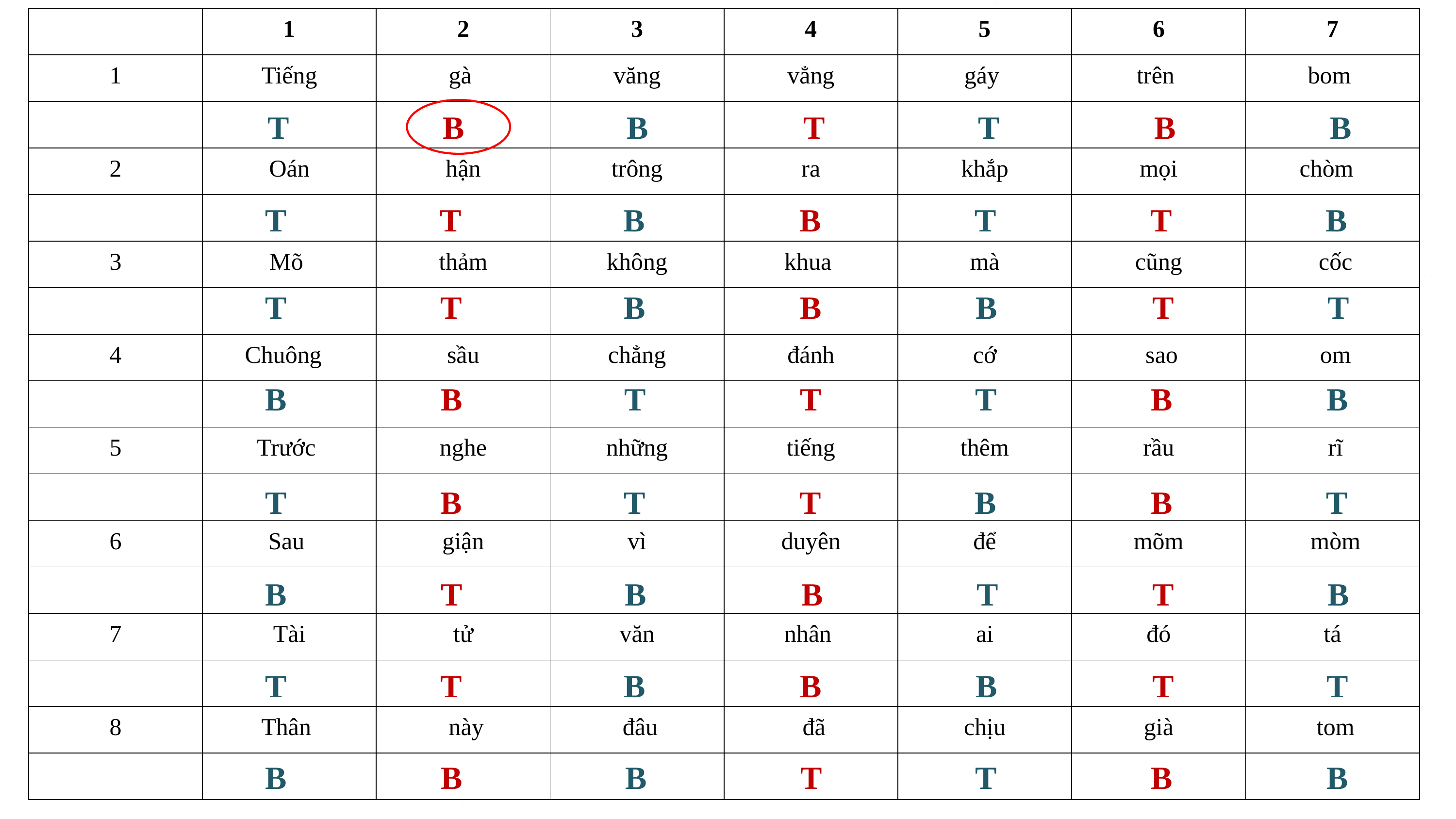

|  | 1 | 2 | 3 | 4 | 5 | 6 | 7 |
| --- | --- | --- | --- | --- | --- | --- | --- |
| 1 | Tiếng | gà | văng | vẳng | gáy | trên | bom |
|  |  |  |  |  |  |  |  |
| 2 | Oán | hận | trông | ra | khắp | mọi | chòm |
|  |  |  |  |  |  |  |  |
| 3 | Mõ | thảm | không | khua | mà | cũng | cốc |
|  |  |  |  |  |  |  |  |
| 4 | Chuông | sầu | chẳng | đánh | cớ | sao | om |
|  |  |  |  |  |  |  |  |
| 5 | Trước | nghe | những | tiếng | thêm | rầu | rĩ |
|  |  |  |  |  |  |  |  |
| 6 | Sau | giận | vì | duyên | để | mõm | mòm |
|  |  |  |  |  |  |  |  |
| 7 | Tài | tử | văn | nhân | ai | đó | tá |
|  |  |  |  |  |  |  |  |
| 8 | Thân | này | đâu | đã | chịu | già | tom |
|  |  |  |  |  |  |  |  |

T                   B                    B                   T                   T                   B                   B
T                   T                    B                   B                   T                   T                   B
T                   T                    B                   B                   B                   T                   T
B                   B                    T                   T                   T                   B                   B
T                   B                    T                   T                   B                   B                   T
B                   T                    B                   B                   T                   T                   B
T                   T                    B                   B                   B                   T                   T
B                   B                    B                   T                   T                   B                   B